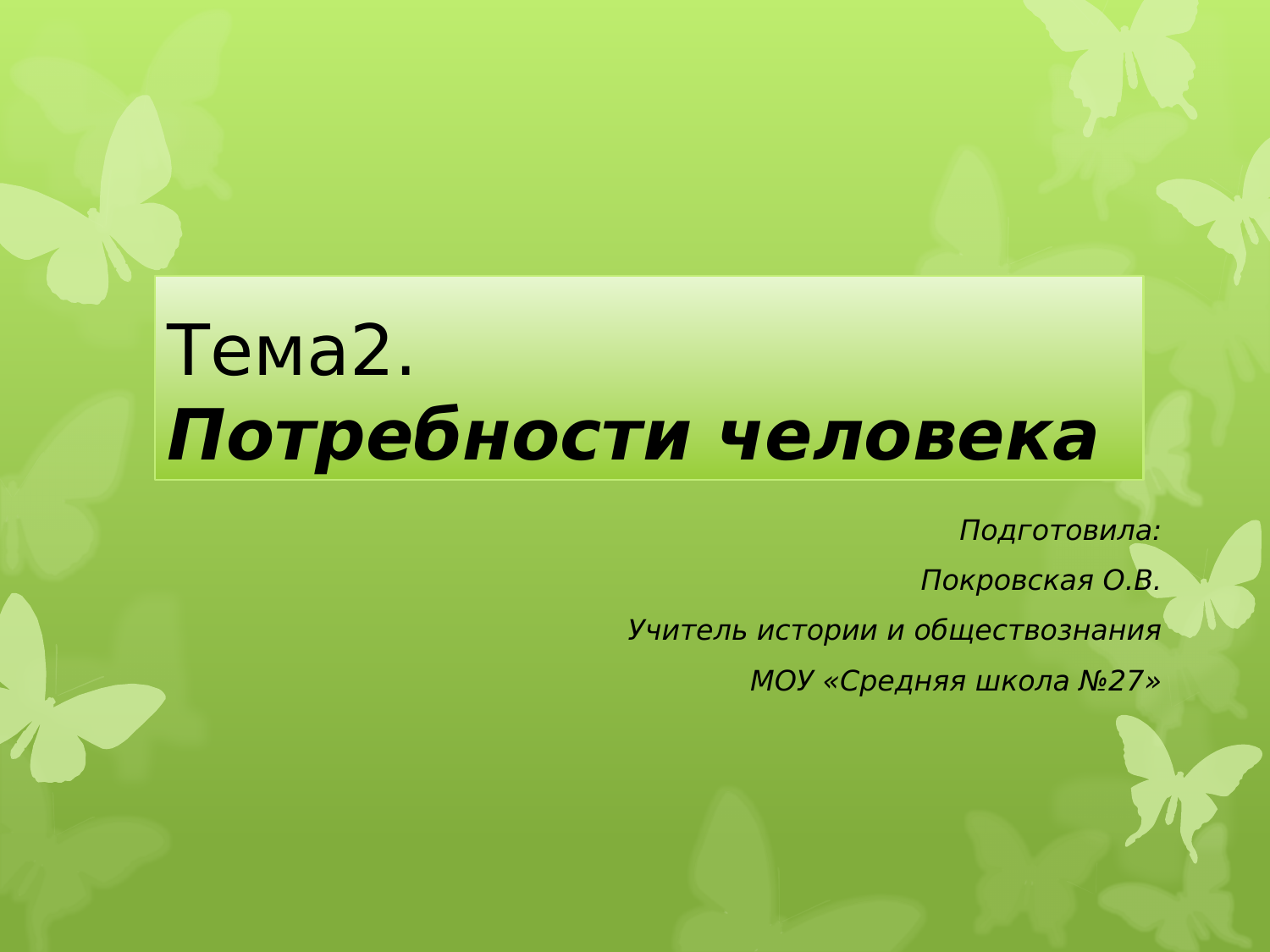

# Тема2. Потребности человека
Подготовила:
Покровская О.В.
Учитель истории и обществознания
МОУ «Средняя школа №27»